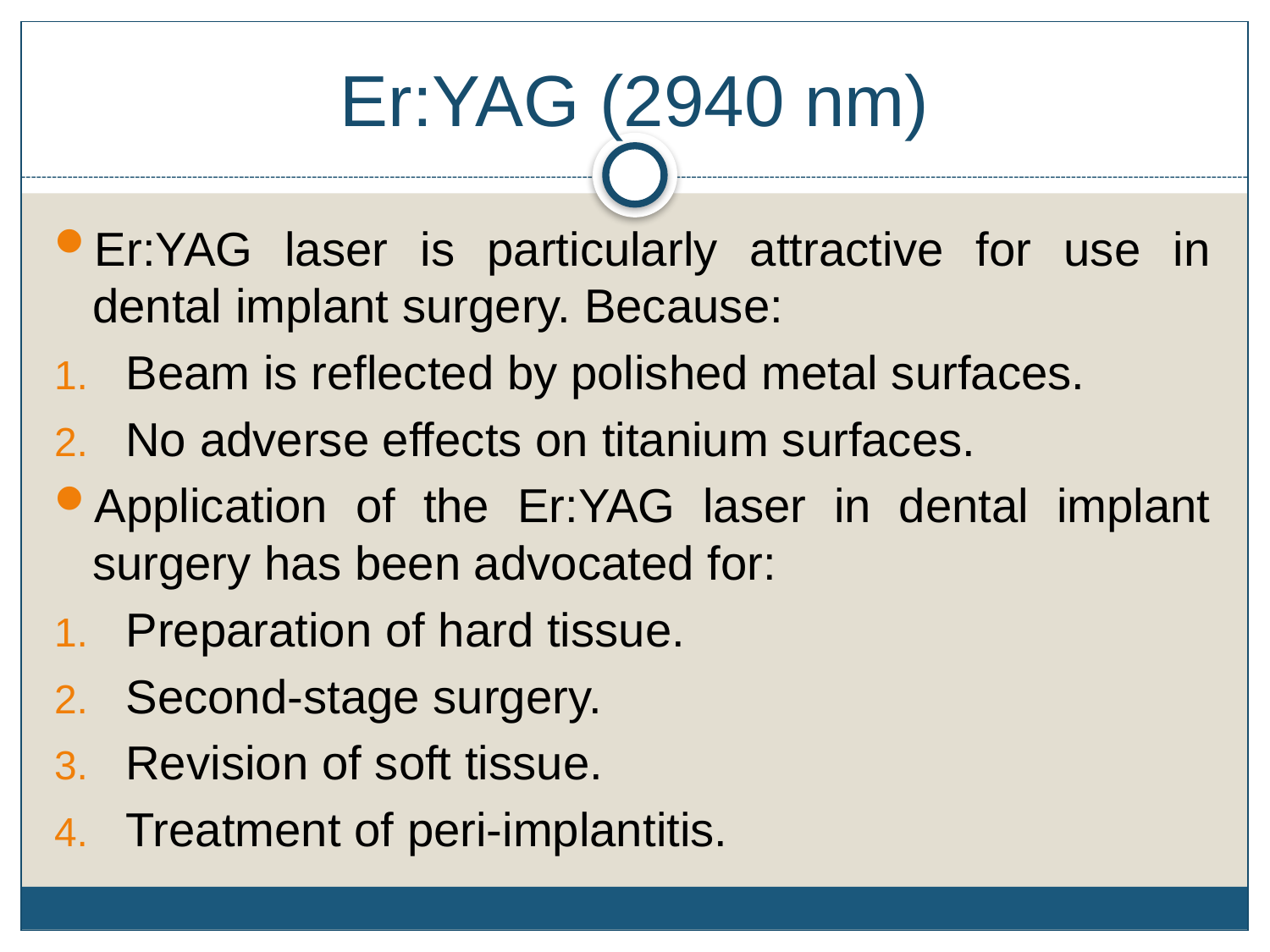

# Er:YAG (2940 nm)
Er:YAG laser is particularly attractive for use in dental implant surgery. Because:
Beam is reflected by polished metal surfaces.
No adverse effects on titanium surfaces.
Application of the Er:YAG laser in dental implant surgery has been advocated for:
Preparation of hard tissue.
Second-stage surgery.
Revision of soft tissue.
Treatment of peri-implantitis.